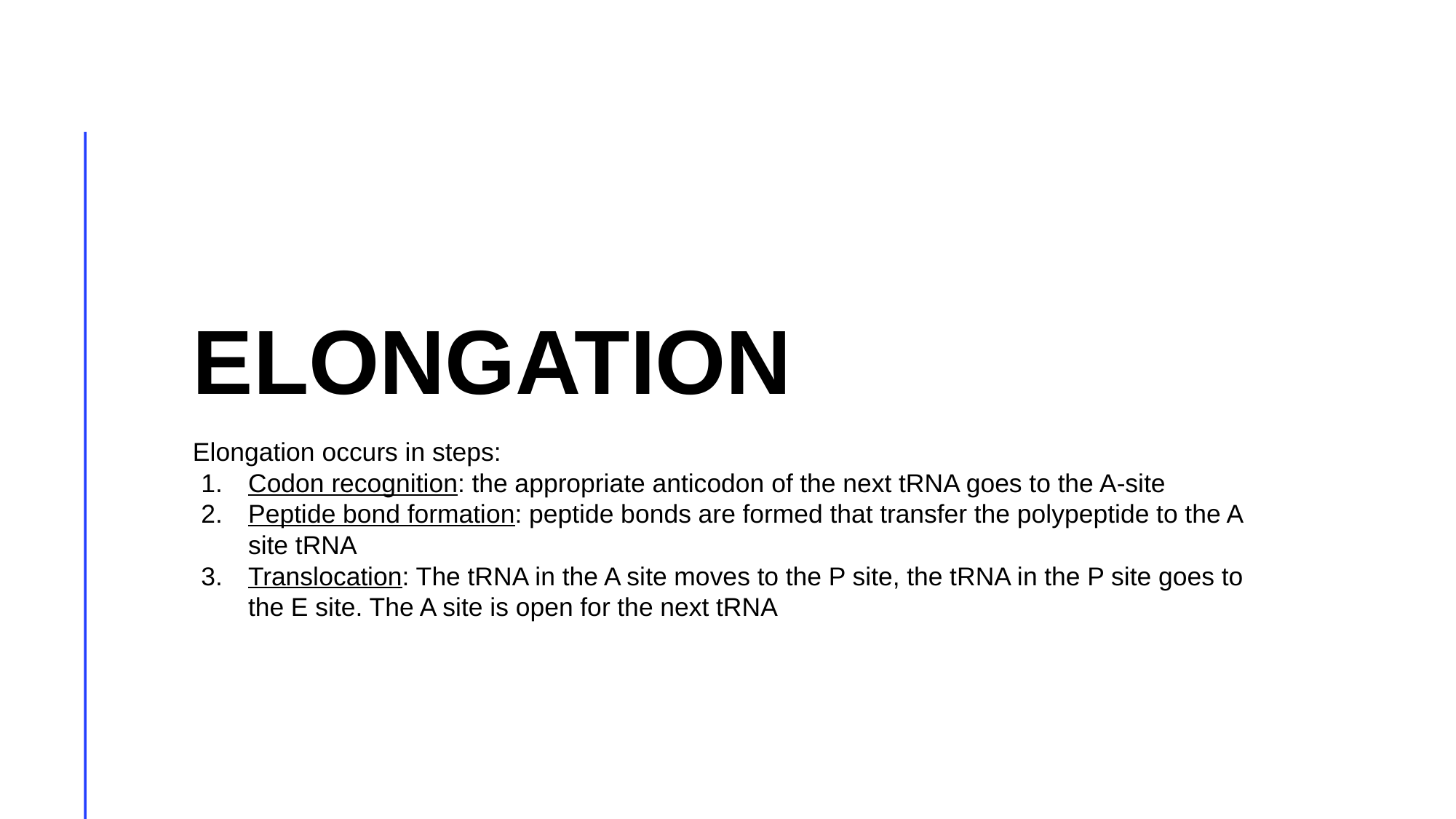

# Elongation
Elongation occurs in steps:
Codon recognition: the appropriate anticodon of the next tRNA goes to the A-site
Peptide bond formation: peptide bonds are formed that transfer the polypeptide to the A site tRNA
Translocation: The tRNA in the A site moves to the P site, the tRNA in the P site goes to the E site. The A site is open for the next tRNA